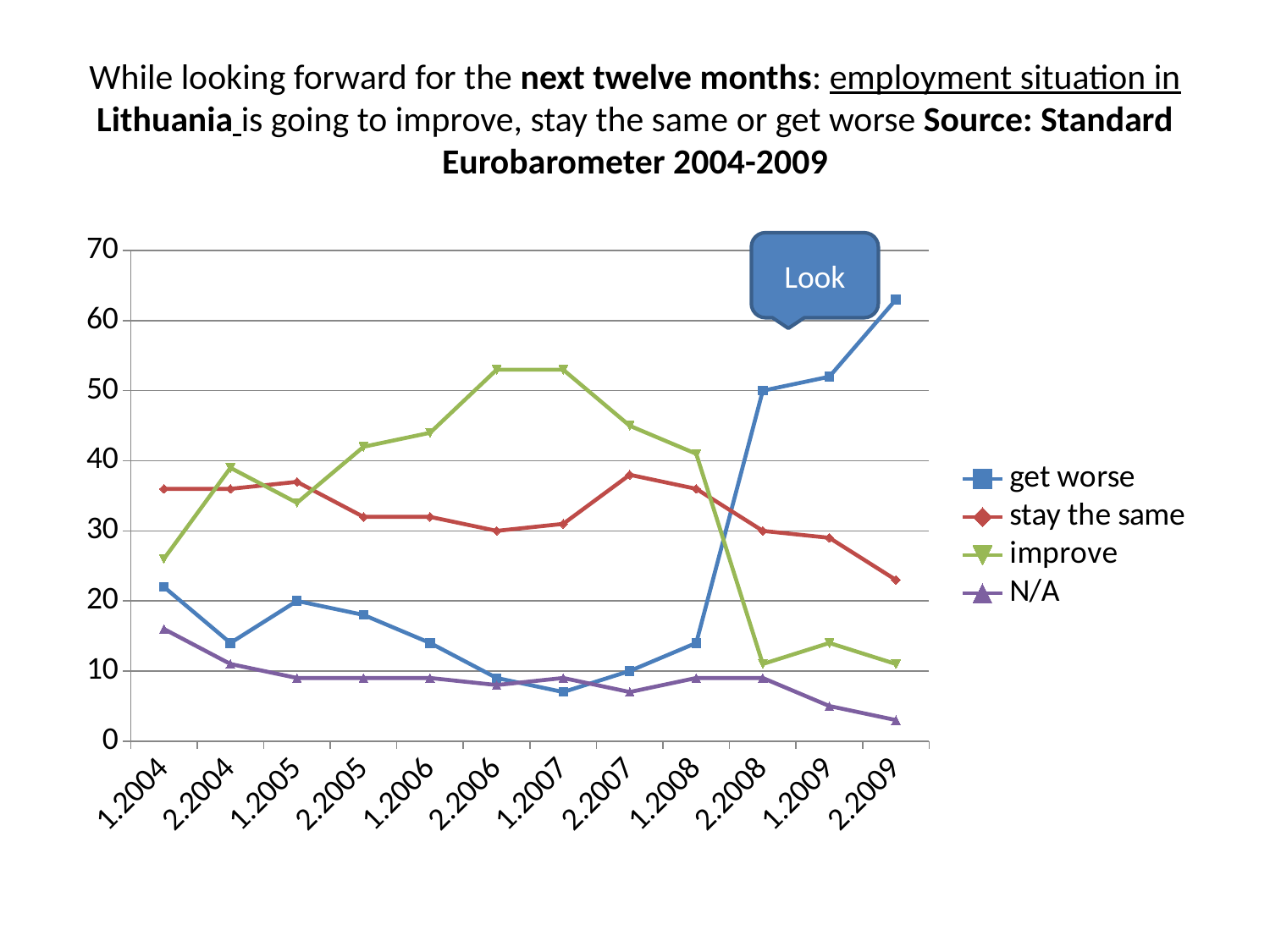

# While looking forward for the next twelve months: employment situation in Lithuania is going to improve, stay the same or get worse Source: Standard Eurobarometer 2004-2009

### Chart

| Category | get worse | stay the same | improve | N/A |
|---|---|---|---|---|
| 1.2003999999999968 | 22.0 | 36.0 | 26.0 | 16.0 |
| 2.2004000000000001 | 14.0 | 36.0 | 39.0 | 11.0 |
| 1.2004999999999968 | 20.0 | 37.0 | 34.0 | 9.0 |
| 2.2004999999999999 | 18.0 | 32.0 | 42.0 | 9.0 |
| 1.2005999999999968 | 14.0 | 32.0 | 44.0 | 9.0 |
| 2.2006000000000001 | 9.0 | 30.0 | 53.0 | 8.0 |
| 1.2006999999999968 | 7.0 | 31.0 | 53.0 | 9.0 |
| 2.2006999999999999 | 10.0 | 38.0 | 45.0 | 7.0 |
| 1.2007999999999968 | 14.0 | 36.0 | 41.0 | 9.0 |
| 2.2008000000000001 | 50.0 | 30.0 | 11.0 | 9.0 |
| 1.2008999999999967 | 52.0 | 29.0 | 14.0 | 5.0 |
| 2.2008999999999999 | 63.0 | 23.0 | 11.0 | 3.0 |
Look